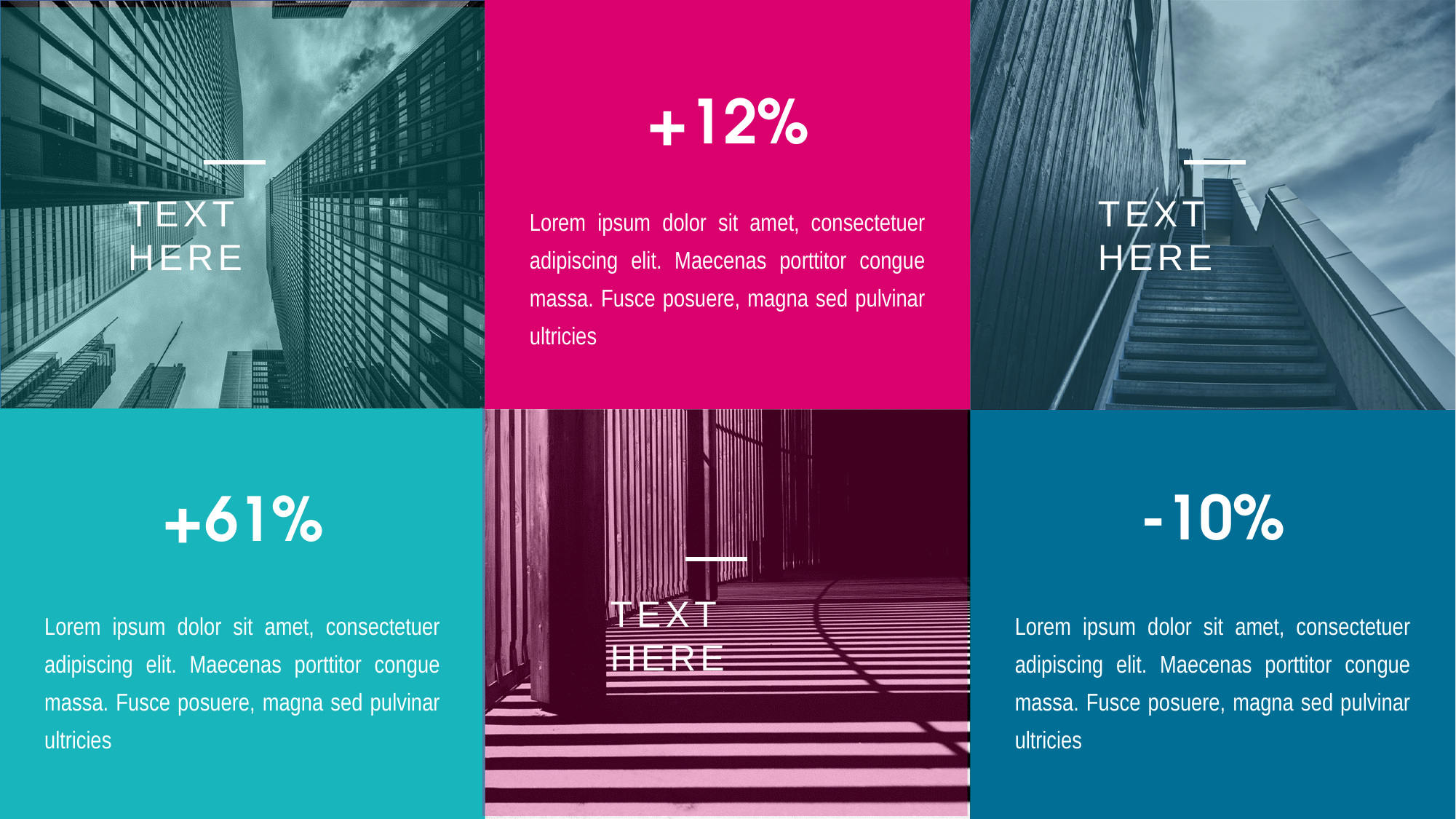

+12%
TEXT HERE
TEXT HERE
Lorem ipsum dolor sit amet, consectetuer adipiscing elit. Maecenas porttitor congue massa. Fusce posuere, magna sed pulvinar ultricies

-10%
+61%
TEXT HERE
Lorem ipsum dolor sit amet, consectetuer adipiscing elit. Maecenas porttitor congue massa. Fusce posuere, magna sed pulvinar ultricies
Lorem ipsum dolor sit amet, consectetuer adipiscing elit. Maecenas porttitor congue massa. Fusce posuere, magna sed pulvinar ultricies